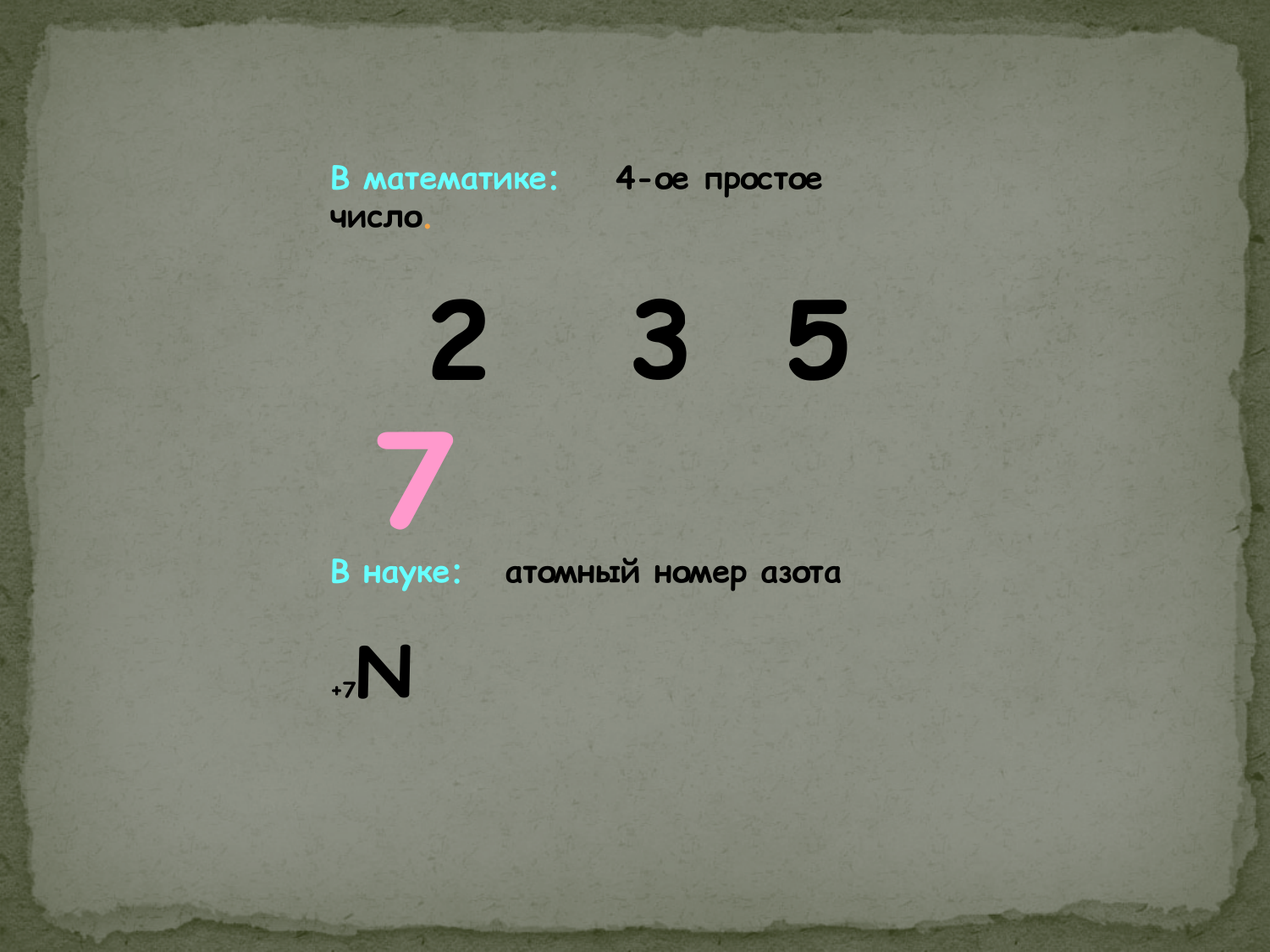

В математике:    4-ое простое число.

       2   3  5   7
В науке:   атомный номер азота
                                          +7N